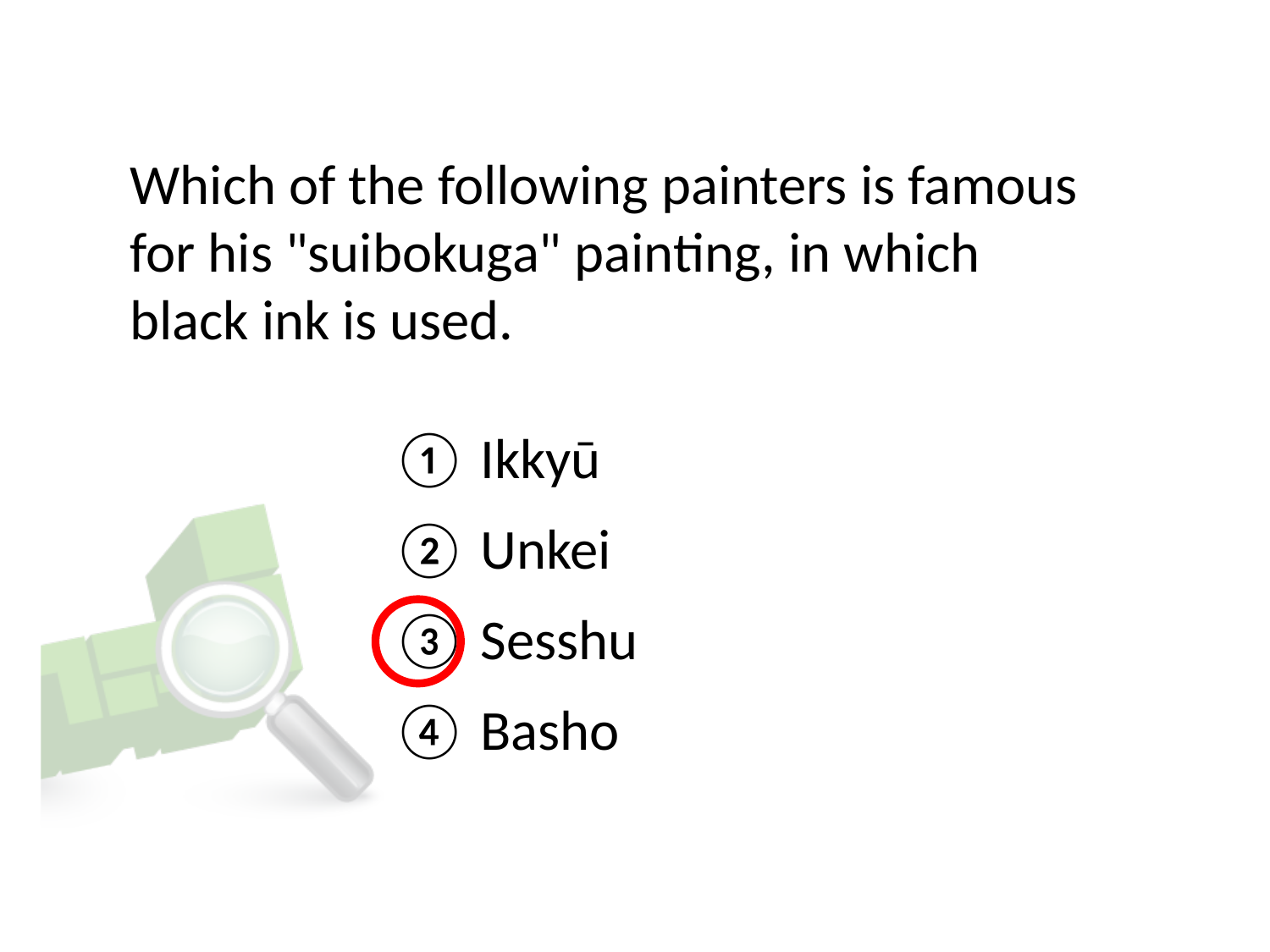

# Which of the following painters is famous for his "suibokuga" painting, in which black ink is used.
① Ikkyū
② Unkei
③ Sesshu
④ Basho